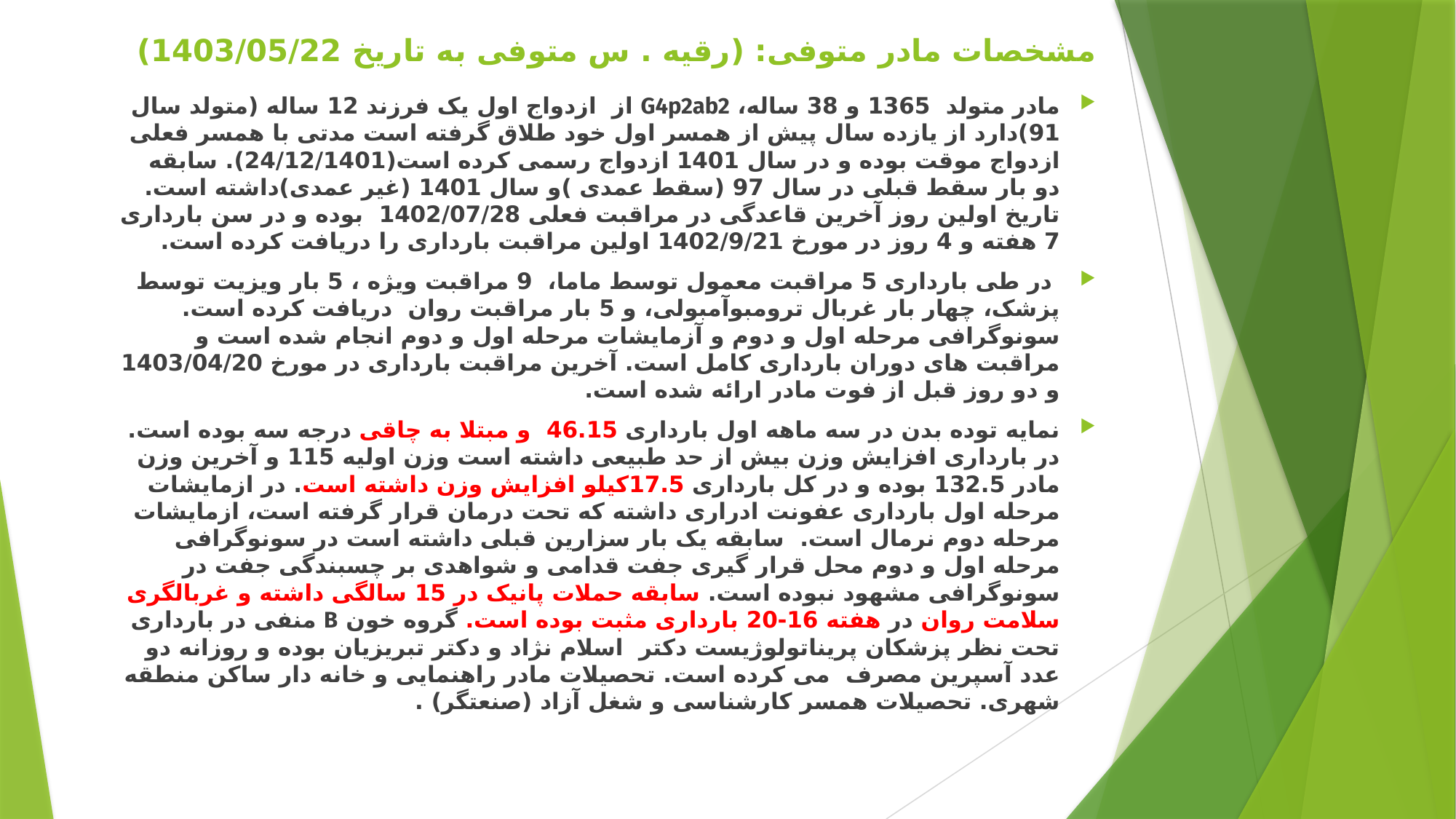

# مشخصات مادر متوفی: (رقیه . س متوفی به تاریخ 1403/05/22)
مادر متولد  1365 و 38 ساله، G4p2ab2 از  ازدواج اول یک فرزند 12 ساله (متولد سال 91)دارد از یازده سال پیش از همسر اول خود طلاق گرفته است مدتی با همسر فعلی ازدواج موقت بوده و در سال 1401 ازدواج رسمی کرده است(24/12/1401). سابقه  دو بار سقط قبلی در سال 97 (سقط عمدی )و سال 1401 (غیر عمدی)داشته است.  تاریخ اولین روز آخرین قاعدگی در مراقبت فعلی 1402/07/28  بوده و در سن بارداری 7 هفته و 4 روز در مورخ 1402/9/21 اولین مراقبت بارداری را دریافت کرده است.
 در طی بارداری 5 مراقبت معمول توسط ماما،  9 مراقبت ویژه ، 5 بار ویزیت توسط پزشک، چهار بار غربال ترومبوآمبولی، و 5 بار مراقبت روان  دریافت کرده است. سونوگرافی مرحله اول و دوم و آزمایشات مرحله اول و دوم انجام شده است و مراقبت های دوران بارداری کامل است. آخرین مراقبت بارداری در مورخ 1403/04/20 و دو روز قبل از فوت مادر ارائه شده است.
نمایه توده بدن در سه ماهه اول بارداری 46.15  و مبتلا به چاقی درجه سه بوده است. در بارداری افزایش وزن بیش از حد طبیعی داشته است وزن اولیه 115 و آخرین وزن مادر 132.5 بوده و در کل بارداری 17.5کیلو افزایش وزن داشته است. در ازمایشات مرحله اول بارداری عفونت ادراری داشته که تحت درمان قرار گرفته است، ازمایشات مرحله دوم نرمال است.  سابقه یک بار سزارین قبلی داشته است در سونوگرافی مرحله اول و دوم محل قرار گیری جفت قدامی و شواهدی بر چسبندگی جفت در سونوگرافی مشهود نبوده است. سابقه حملات پانیک در 15 سالگی داشته و غربالگری سلامت روان در هفته 16-20 بارداری مثبت بوده است. گروه خون B منفی در بارداری تحت نظر پزشکان پریناتولوژیست دکتر  اسلام نژاد و دکتر تبریزیان بوده و روزانه دو عدد آسپرین مصرف  می کرده است. تحصیلات مادر راهنمایی و خانه دار ساکن منطقه شهری. تحصیلات همسر کارشناسی و شغل آزاد (صنعتگر) .